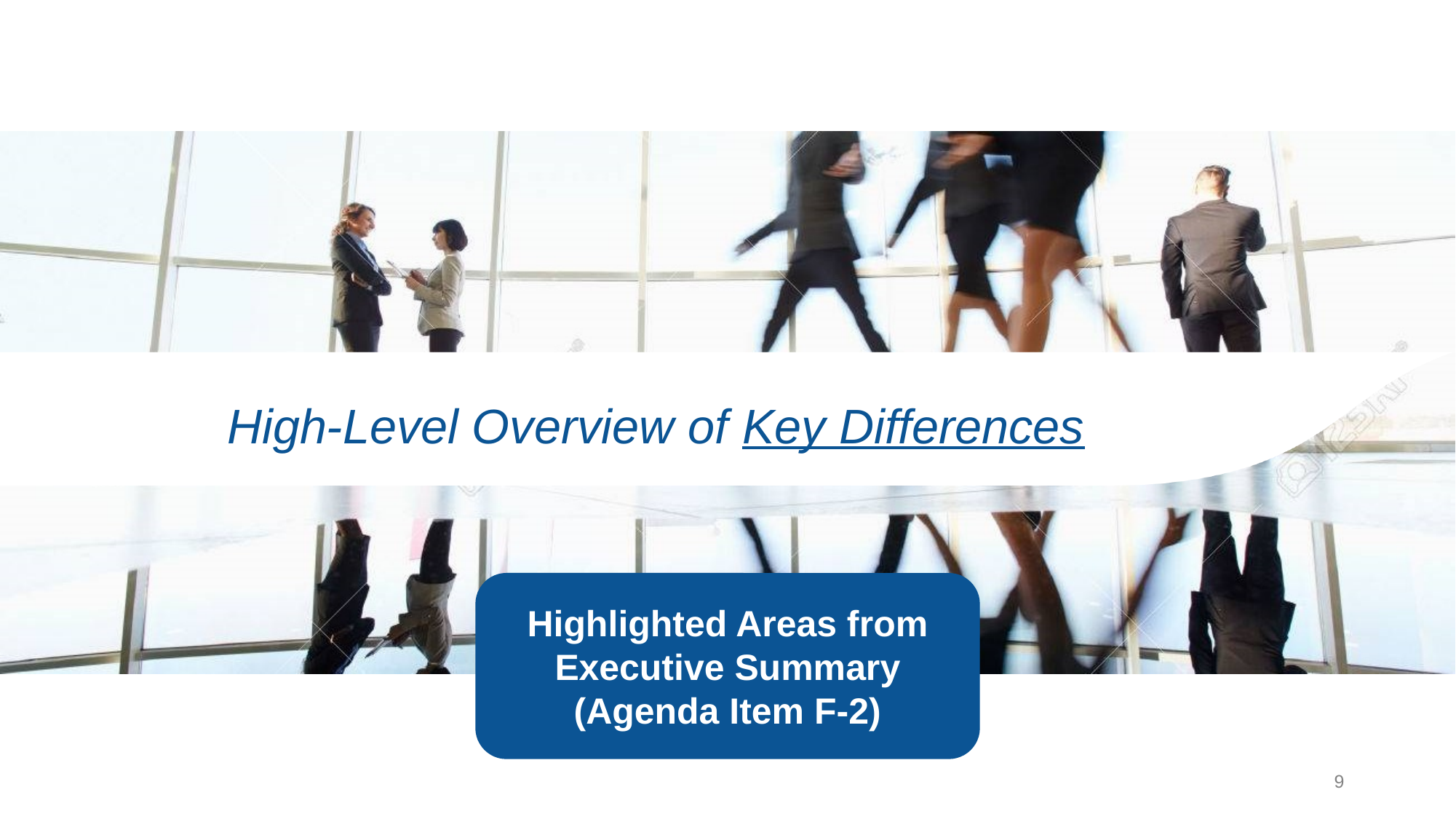

# High-Level Overview of Key Differences
Highlighted Areas from Executive Summary (Agenda Item F-2)
9